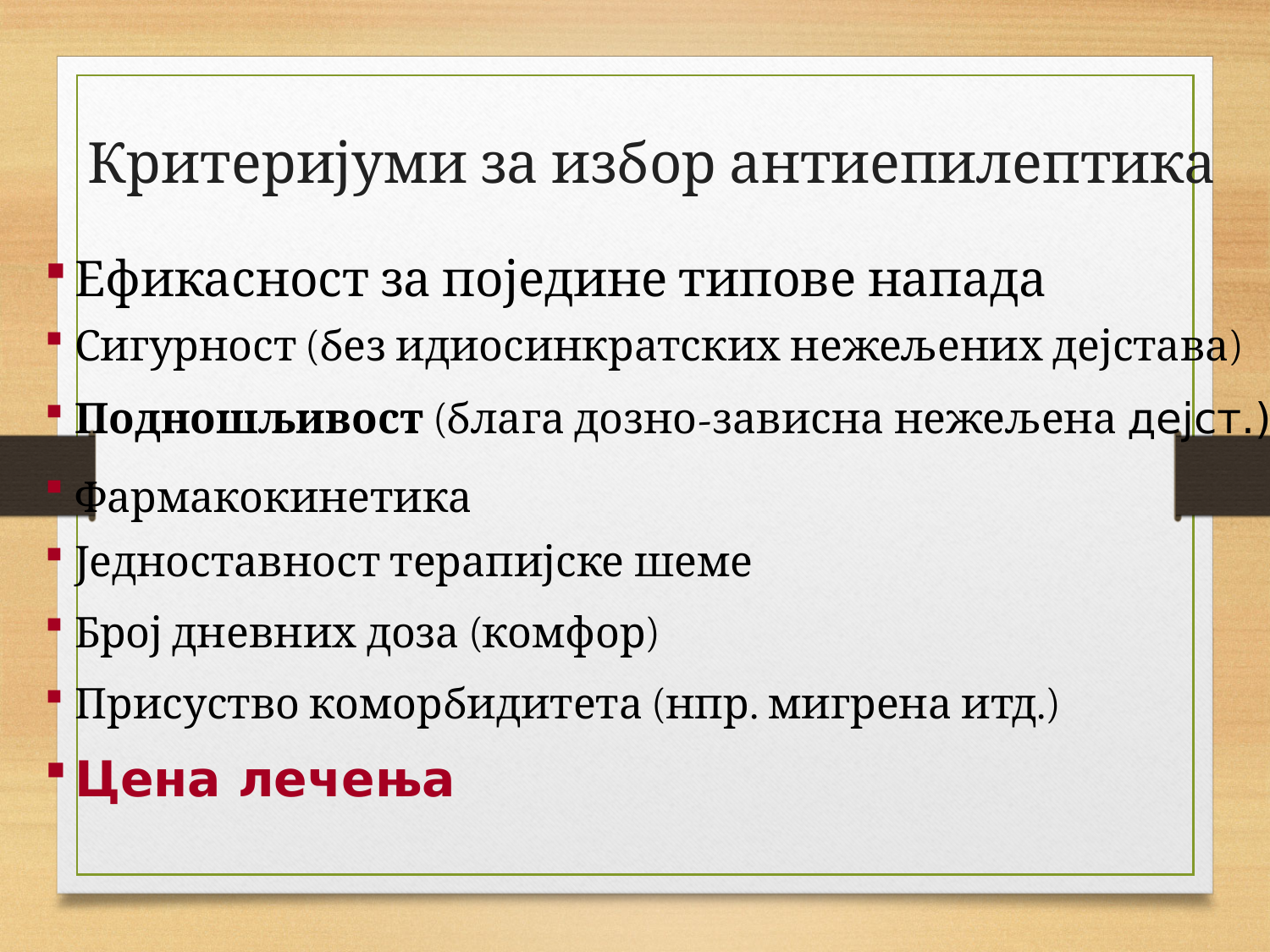

Критеријуми за избор антиепилептика

Ефикасност за поједине типове напада

Сигурност (без идиосинкратских нежељених дејстава)

Подношљивост (блага дозно-зависна нежељена дејст.)

Фармакокинетика

Једноставност терапијске шеме

Број дневних доза (комфор)

Присуство коморбидитета (нпр. мигрена итд.)

Цена лечења